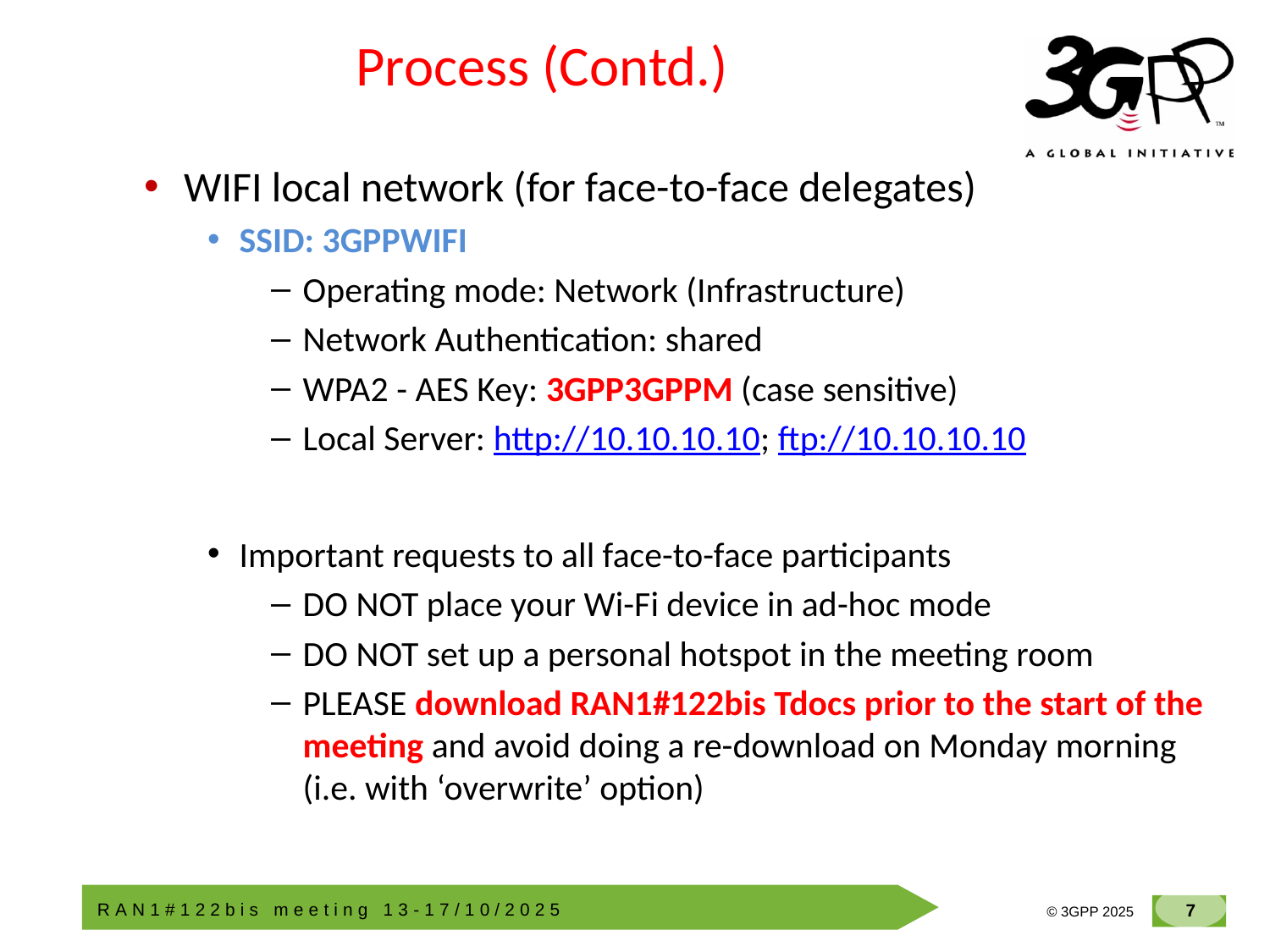

# Process (Contd.)
WIFI local network (for face-to-face delegates)
SSID: 3GPPWIFI
Operating mode: Network (Infrastructure)
Network Authentication: shared
WPA2 - AES Key: 3GPP3GPPM (case sensitive)
Local Server: http://10.10.10.10; ftp://10.10.10.10

Important requests to all face-to-face participants
DO NOT place your Wi-Fi device in ad-hoc mode
DO NOT set up a personal hotspot in the meeting room
PLEASE download RAN1#122bis Tdocs prior to the start of the meeting and avoid doing a re-download on Monday morning (i.e. with ‘overwrite’ option)